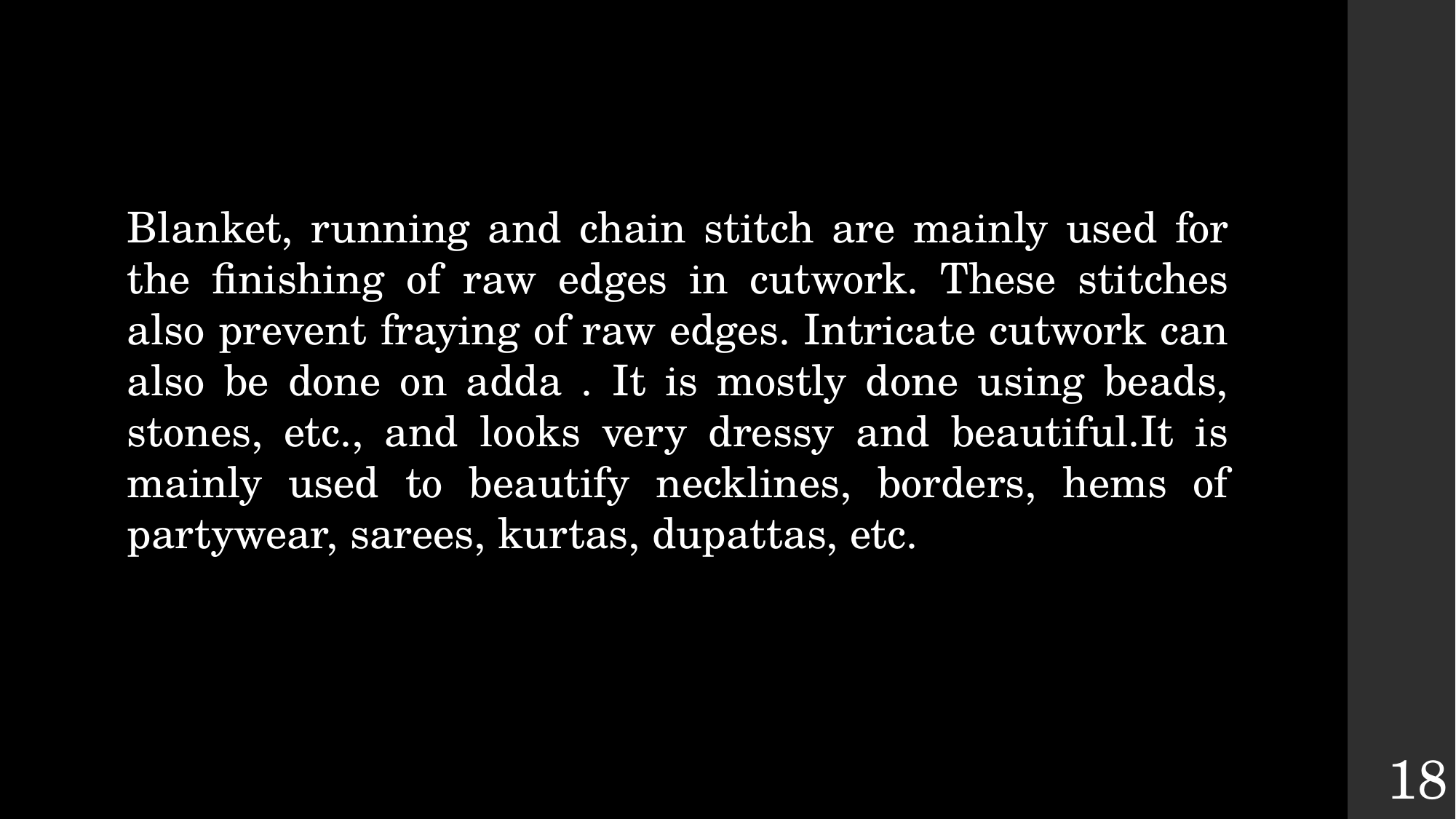

Blanket, running and chain stitch are mainly used for the finishing of raw edges in cutwork. These stitches also prevent fraying of raw edges. Intricate cutwork can also be done on adda . It is mostly done using beads, stones, etc., and looks very dressy and beautiful.It is mainly used to beautify necklines, borders, hems of partywear, sarees, kurtas, dupattas, etc.
18